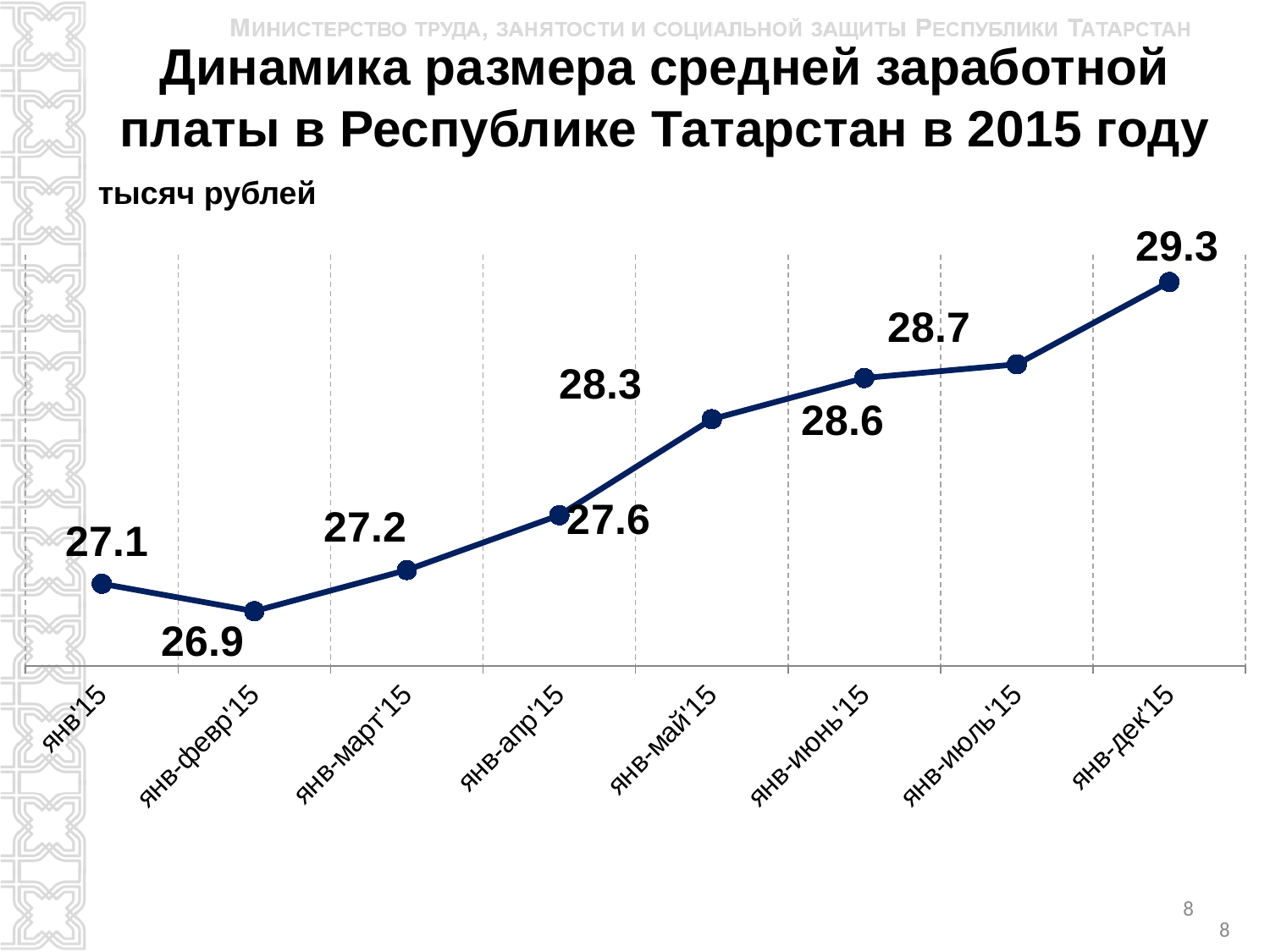

# Динамика размера средней заработной платы в Республике Татарстан в 2015 году
тысяч рублей

### Chart

| Category | Ряд 1 |
|---|---|
| янв'15 | 27.1 |
| янв-февр'15 | 26.9 |
| янв-март'15 | 27.2 |
| янв-апр'15 | 27.6 |
| янв-май'15 | 28.3 |
| янв-июнь'15 | 28.6 |
| янв-июль'15 | 28.7 |
| янв-дек'15 | 29.3 |
8
8